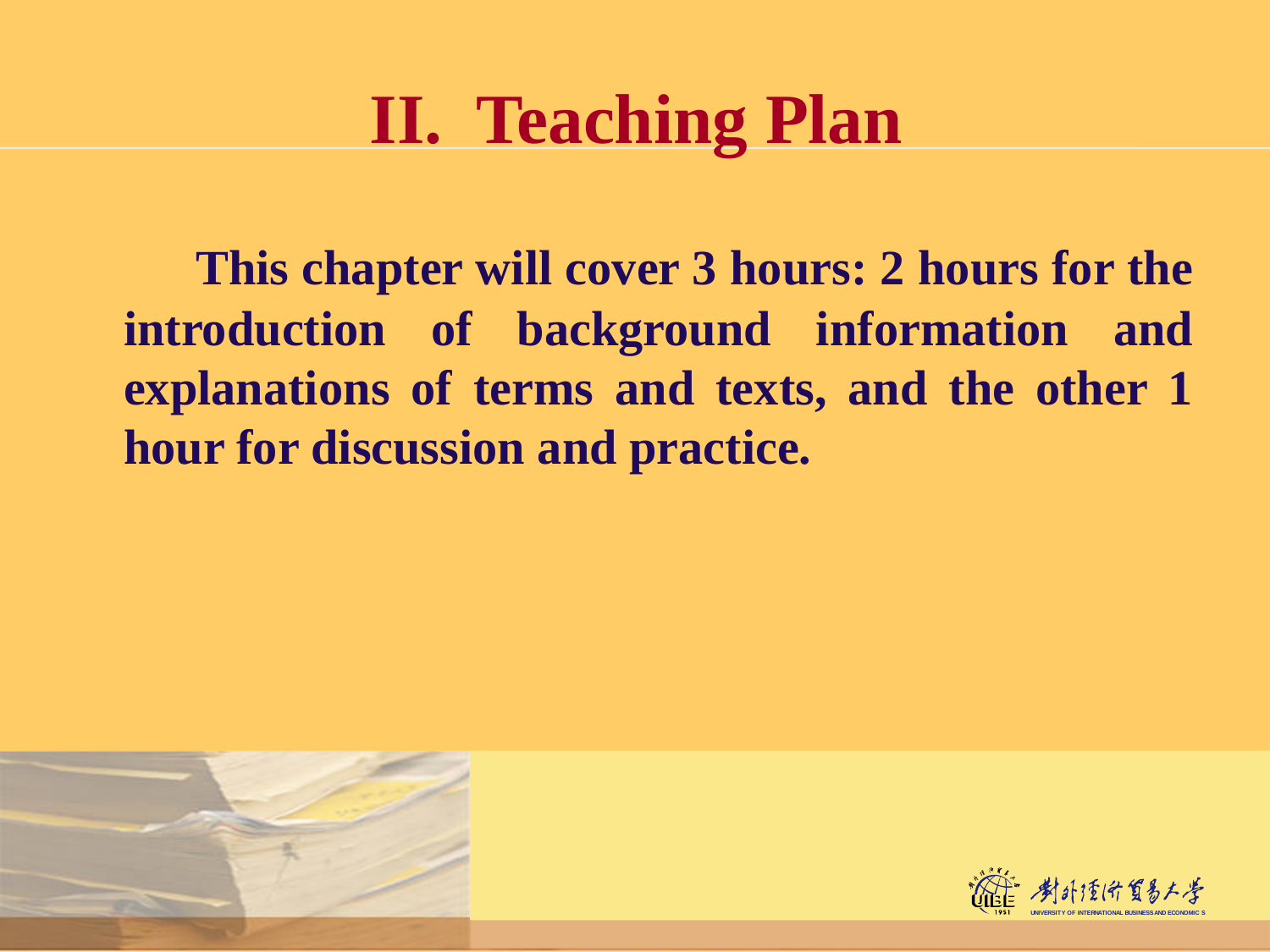

# II.  Teaching Plan
        This chapter will cover 3 hours: 2 hours for the introduction of background information and explanations of terms and texts, and the other 1 hour for discussion and practice.